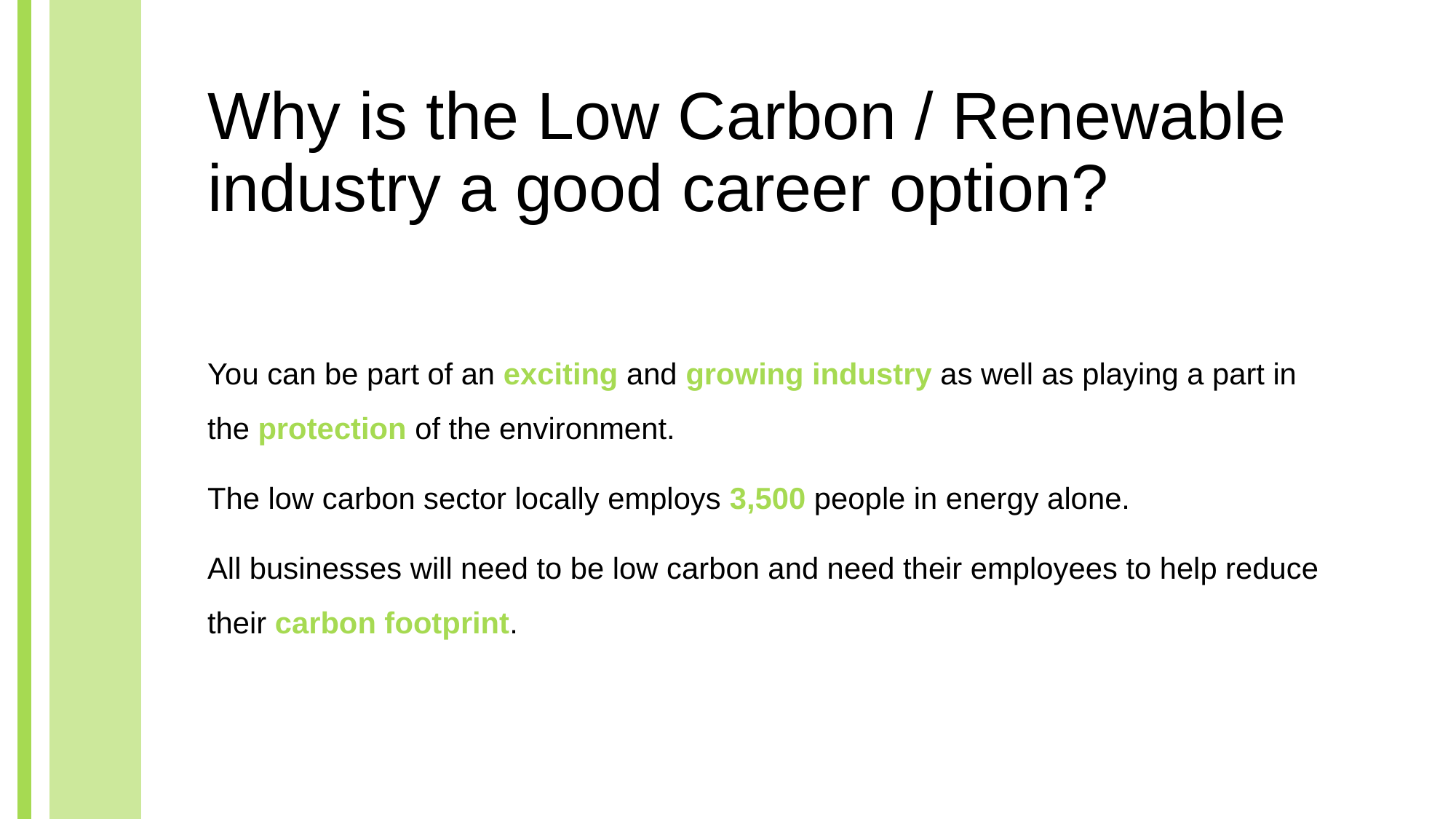

# Why is the Low Carbon / Renewable industry a good career option?
You can be part of an exciting and growing industry as well as playing a part in the protection of the environment.
The low carbon sector locally employs 3,500 people in energy alone.
All businesses will need to be low carbon and need their employees to help reduce their carbon footprint.